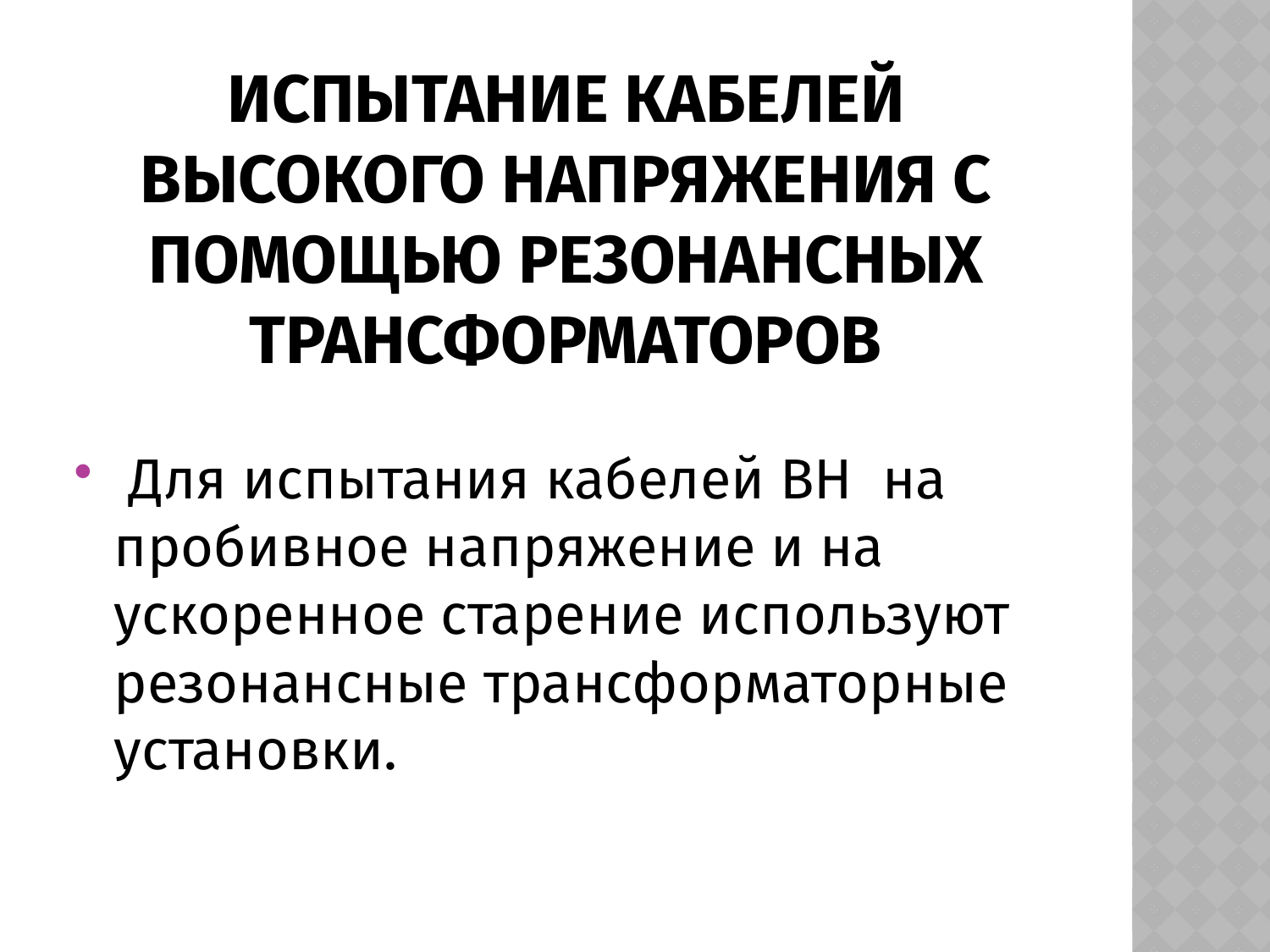

# Испытание кабелей высокого напряжения с помощью резонансных трансформаторов
 Для испытания кабелей ВН  на пробивное напряжение и на ускоренное старение используют резонансные трансформаторные установки.